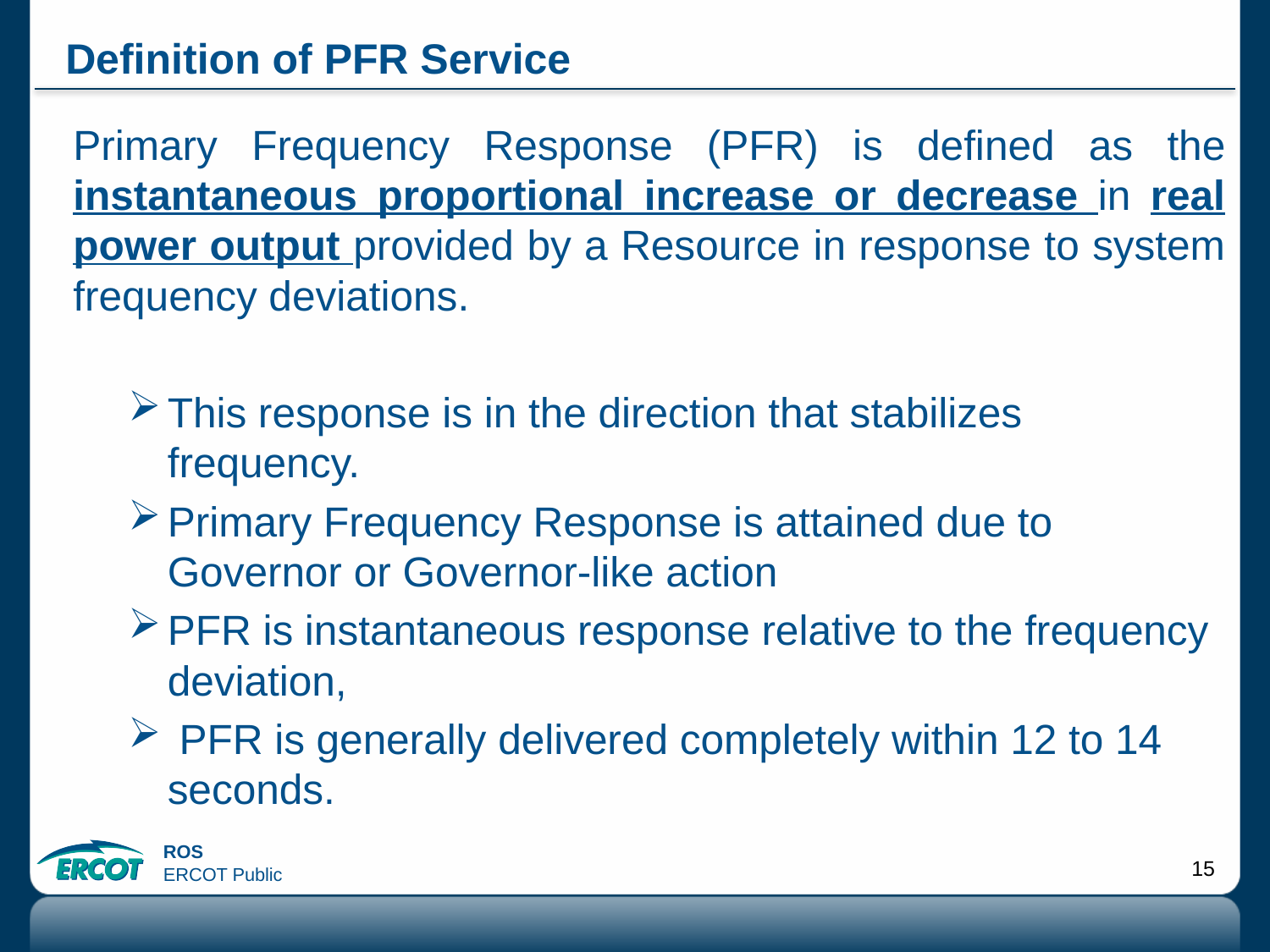

# Definition of PFR Service
Primary Frequency Response (PFR) is defined as the instantaneous proportional increase or decrease in real power output provided by a Resource in response to system frequency deviations.

This response is in the direction that stabilizes frequency.
Primary Frequency Response is attained due to Governor or Governor-like action
PFR is instantaneous response relative to the frequency deviation,
 PFR is generally delivered completely within 12 to 14 seconds.